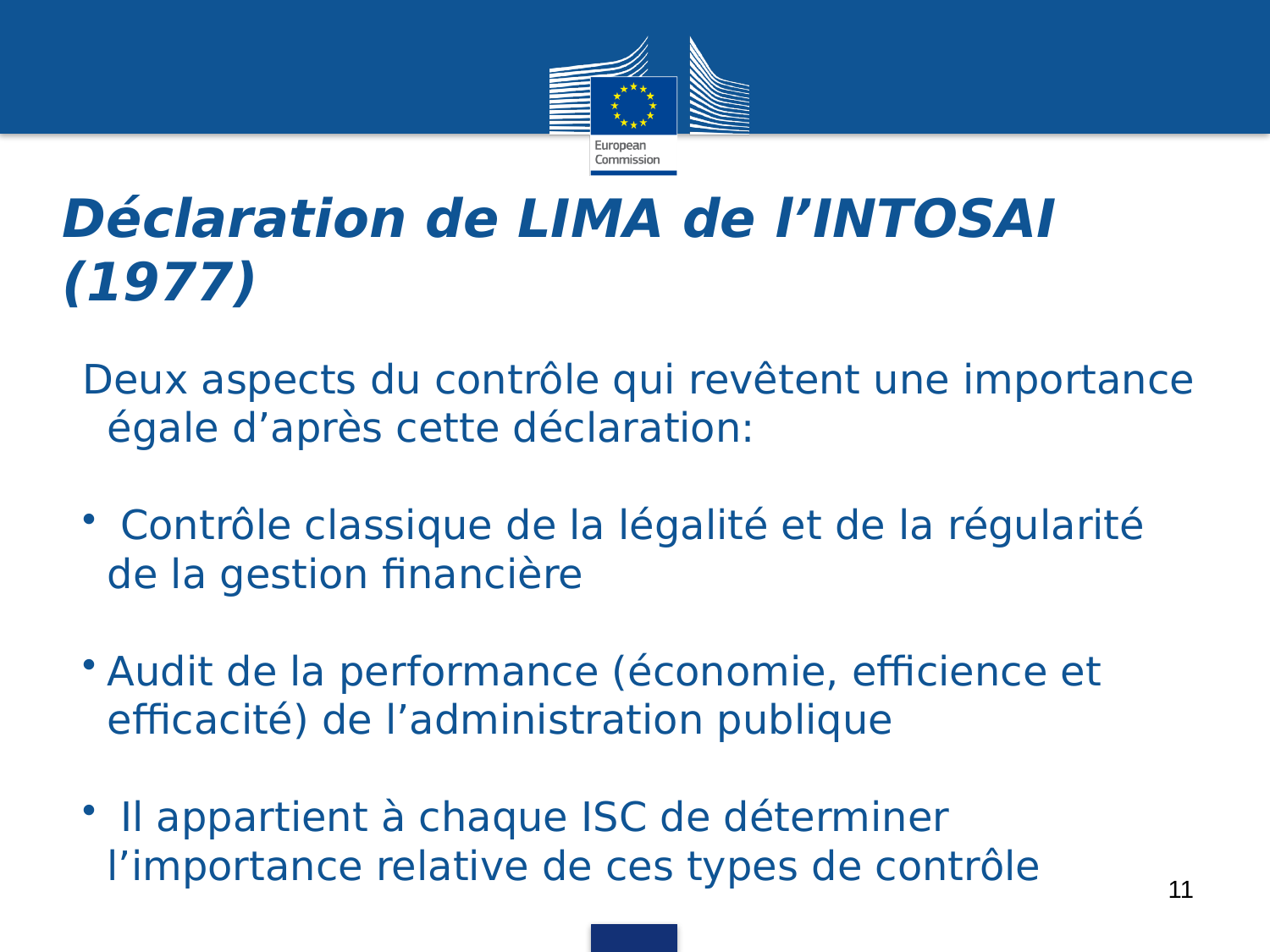

# Déclaration de LIMA de l’INTOSAI (1977)
Deux aspects du contrôle qui revêtent une importance égale d’après cette déclaration:
 Contrôle classique de la légalité et de la régularité de la gestion financière
Audit de la performance (économie, efficience et efficacité) de l’administration publique

 Il appartient à chaque ISC de déterminer l’importance relative de ces types de contrôle

11